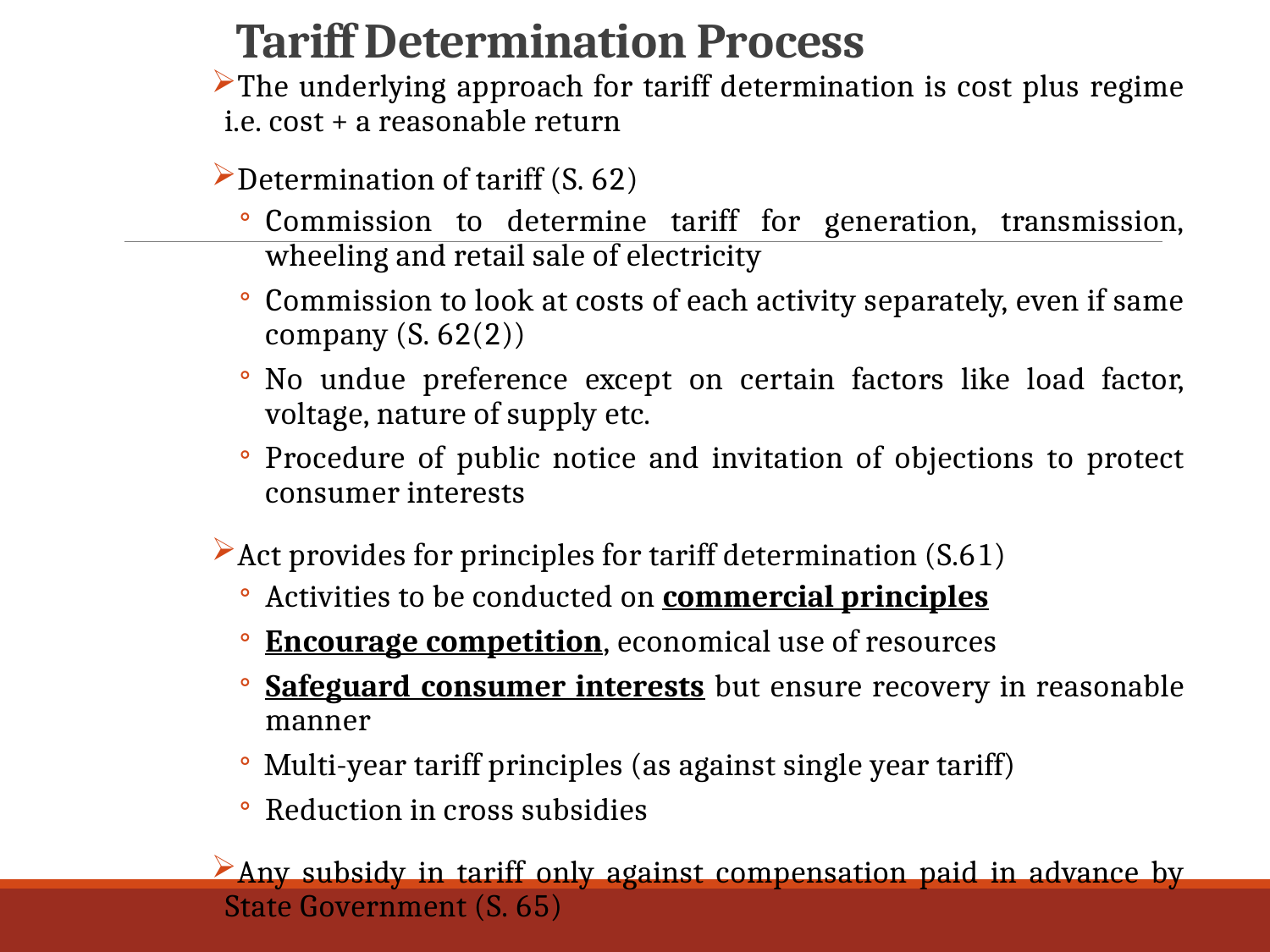

# Tariff Determination Process
The underlying approach for tariff determination is cost plus regime i.e. cost + a reasonable return
Determination of tariff (S. 62)
Commission to determine tariff for generation, transmission, wheeling and retail sale of electricity
Commission to look at costs of each activity separately, even if same company (S. 62(2))
No undue preference except on certain factors like load factor, voltage, nature of supply etc.
Procedure of public notice and invitation of objections to protect consumer interests
Act provides for principles for tariff determination (S.61)
Activities to be conducted on commercial principles
Encourage competition, economical use of resources
Safeguard consumer interests but ensure recovery in reasonable manner
Multi-year tariff principles (as against single year tariff)
Reduction in cross subsidies
Any subsidy in tariff only against compensation paid in advance by State Government (S. 65)